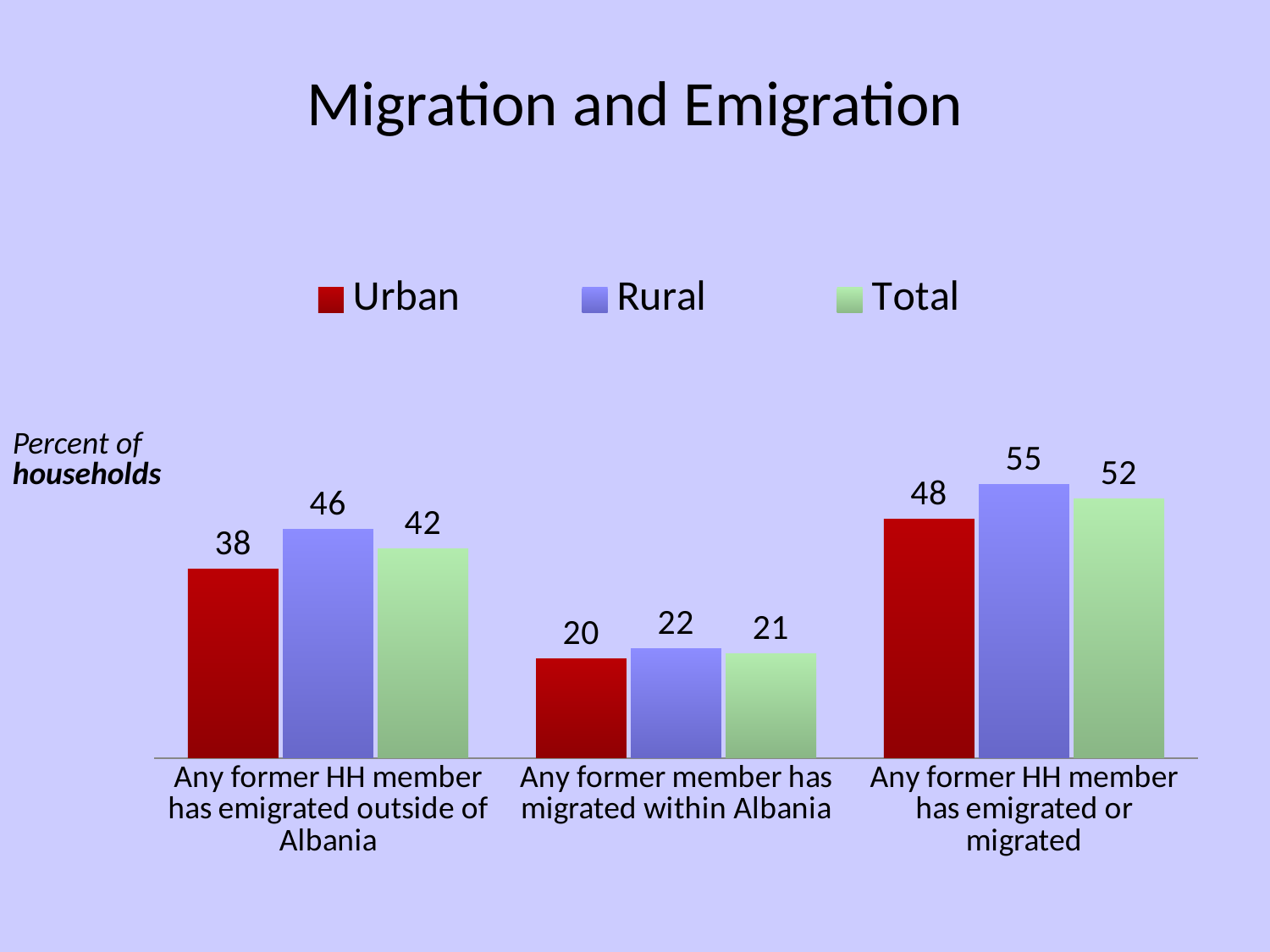

# Migration and Emigration

### Chart

| Category | Urban | Rural  | Total |
|---|---|---|---|
| Any former HH member has emigrated outside of Albania | 38.0 | 46.0 | 42.0 |
| Any former member has migrated within Albania | 20.0 | 22.0 | 21.0 |
| Any former HH member has emigrated or migrated | 48.0 | 55.0 | 52.0 |
Percent of households